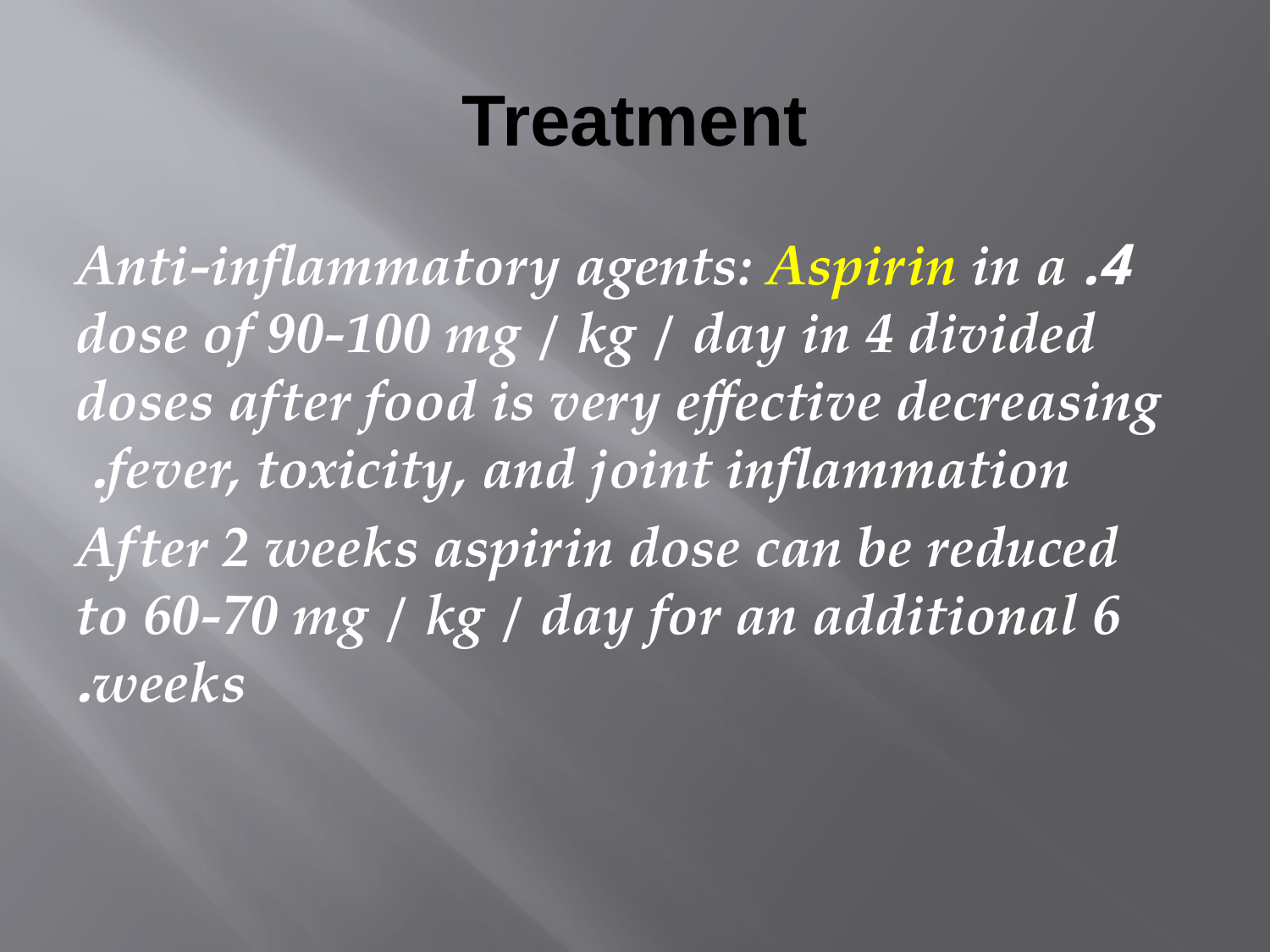

# Treatment
4. Anti-inflammatory agents: Aspirin in a dose of 90-100 mg / kg / day in 4 divided doses after food is very effective decreasing fever, toxicity, and joint inflammation.
After 2 weeks aspirin dose can be reduced to 60-70 mg / kg / day for an additional 6 weeks.